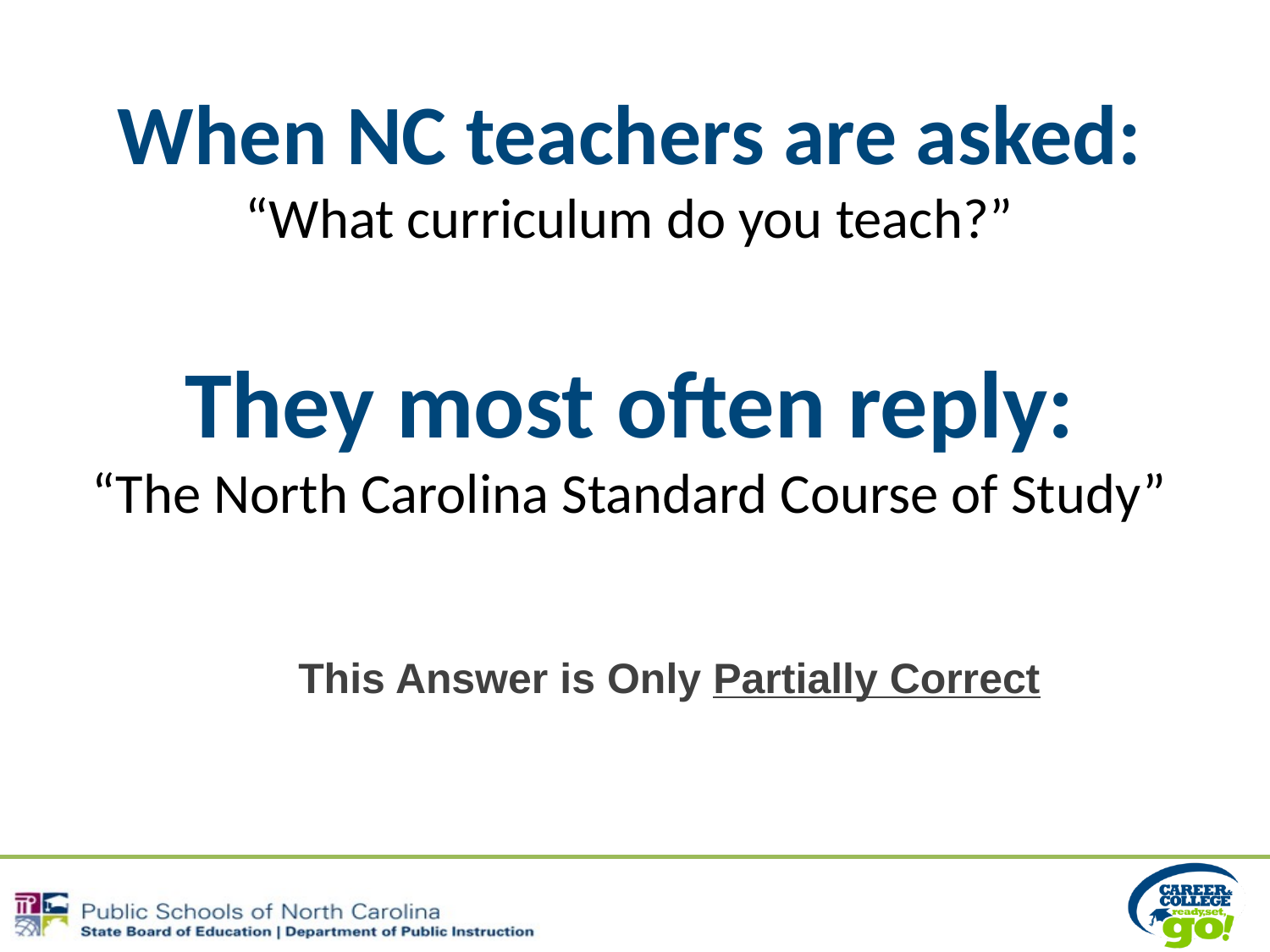

When NC teachers are asked:
“What curriculum do you teach?”

They most often reply:
“The North Carolina Standard Course of Study”

This Answer is Only Partially Correct